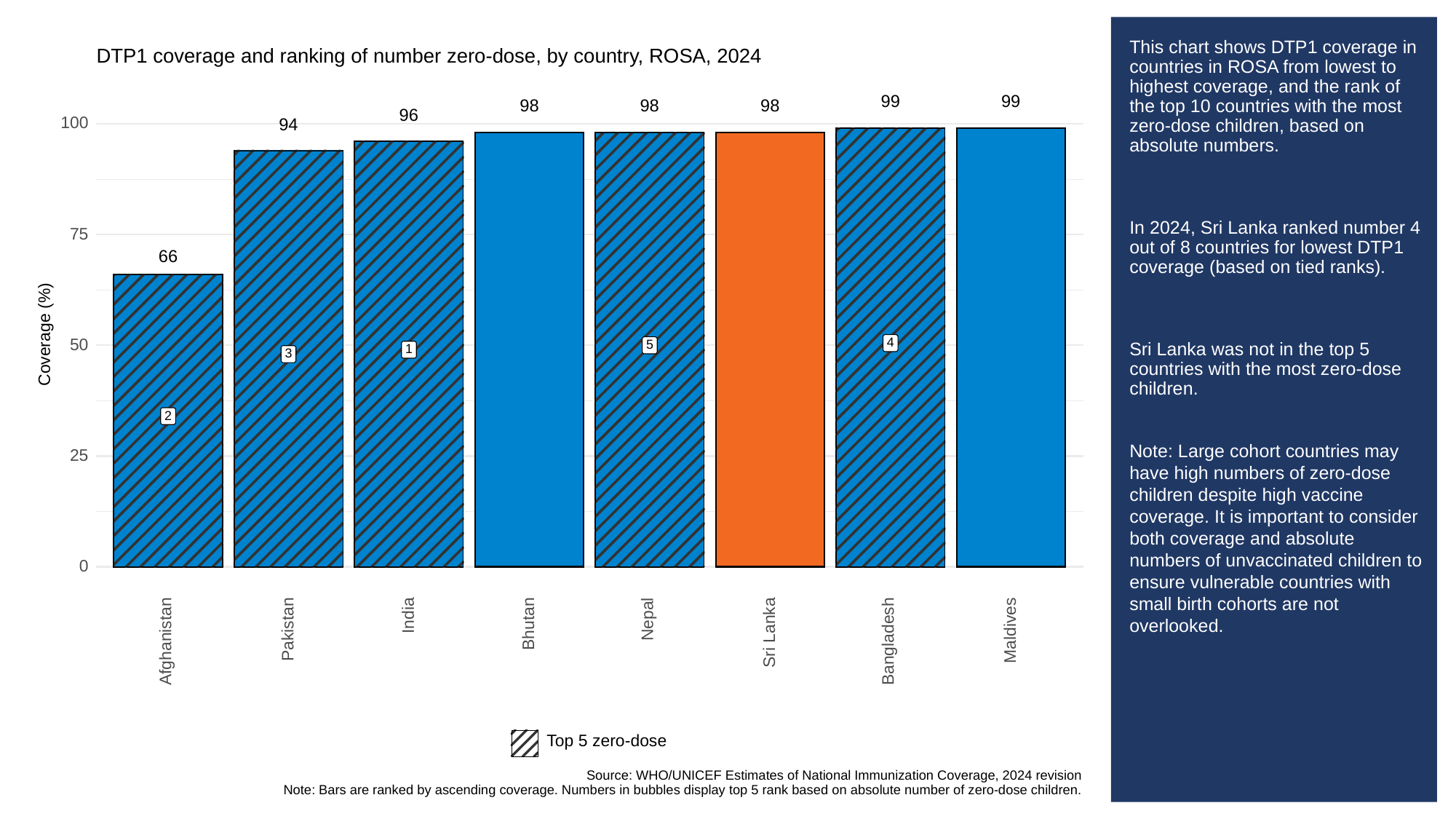

# This chart shows DTP1 coverage in countries in ROSA from lowest to highest coverage, and the rank of the top 10 countries with the most zero-dose children, based on absolute numbers.

In 2024, Sri Lanka ranked number 4 out of 8 countries for lowest DTP1 coverage (based on tied ranks).

Sri Lanka was not in the top 5 countries with the most zero-dose children.

Note: Large cohort countries may have high numbers of zero-dose children despite high vaccine coverage. It is important to consider both coverage and absolute numbers of unvaccinated children to ensure vulnerable countries with small birth cohorts are not overlooked.

DTP1 coverage and ranking of number zero-dose, by country, ROSA, 2024
99
99
98
98
98
96
100
94

75

66

Coverage (%)

4
50

5

1

3

2

25

0

India
Nepal
Bhutan
Pakistan
Maldives
Sri Lanka
Afghanistan
Bangladesh

Top 5 zero-dose

Source: WHO/UNICEF Estimates of National Immunization Coverage, 2024 revision
Note: Bars are ranked by ascending coverage. Numbers in bubbles display top 5 rank based on absolute number of zero-dose children.